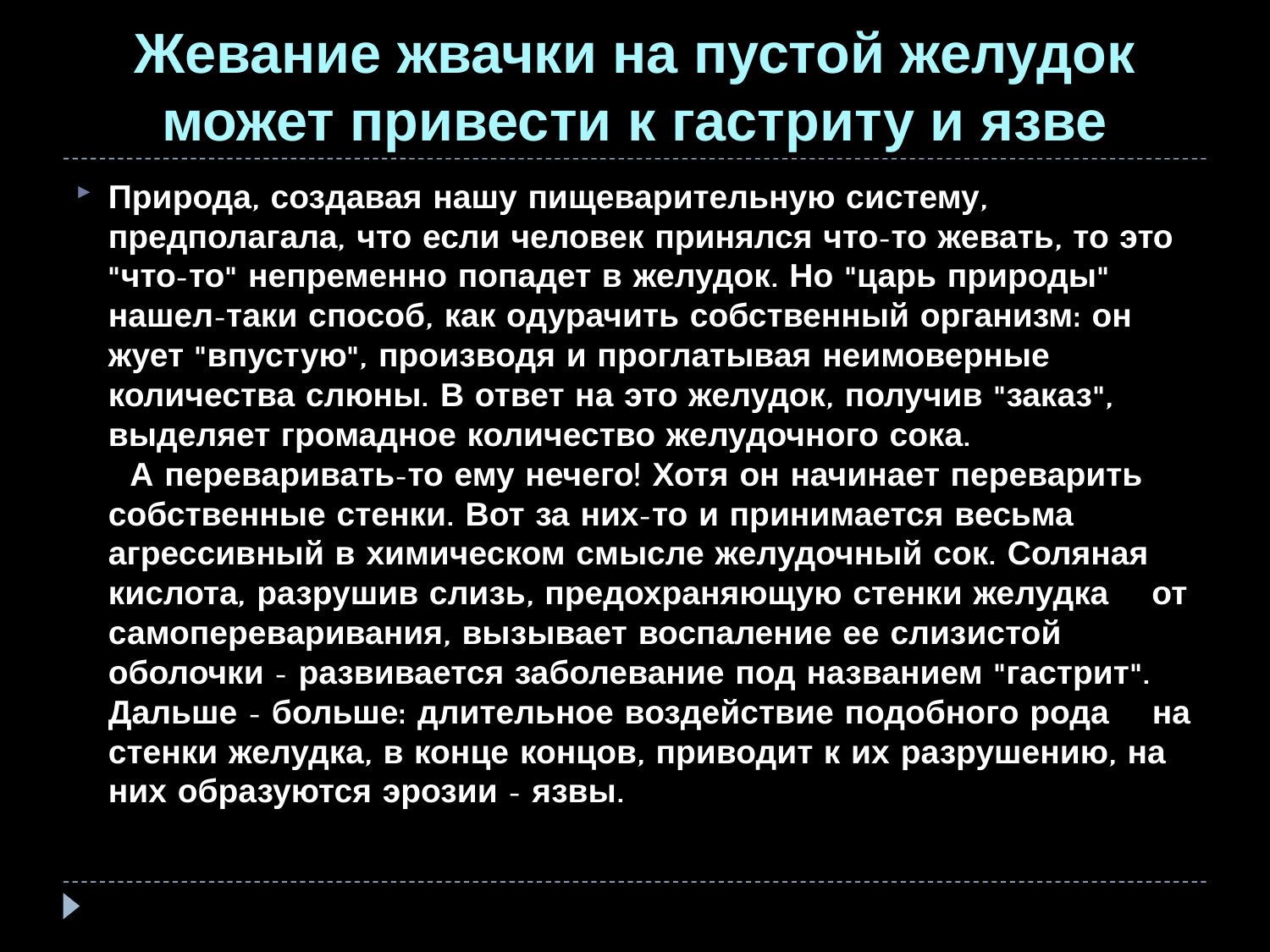

# Жевание жвачки на пустой желудок может привести к гастриту и язве
Природа, создавая нашу пищеварительную систему, предполагала, что если человек принялся что-то жевать, то это "что-то" непременно попадет в желудок. Но "царь природы" нашел-таки способ, как одурачить собственный организм: он жует "впустую", производя и проглатывая неимоверные количества слюны. В ответ на это желудок, получив "заказ", выделяет громадное количество желудочного сока.                       А переваривать-то ему нечего! Хотя он начинает переварить собственные стенки. Вот за них-то и принимается весьма агрессивный в химическом смысле желудочный сок. Соляная кислота, разрушив слизь, предохраняющую стенки желудка    от самопереваривания, вызывает воспаление ее слизистой оболочки - развивается заболевание под названием "гастрит". Дальше - больше: длительное воздействие подобного рода    на стенки желудка, в конце концов, приводит к их разрушению, на них образуются эрозии - язвы.